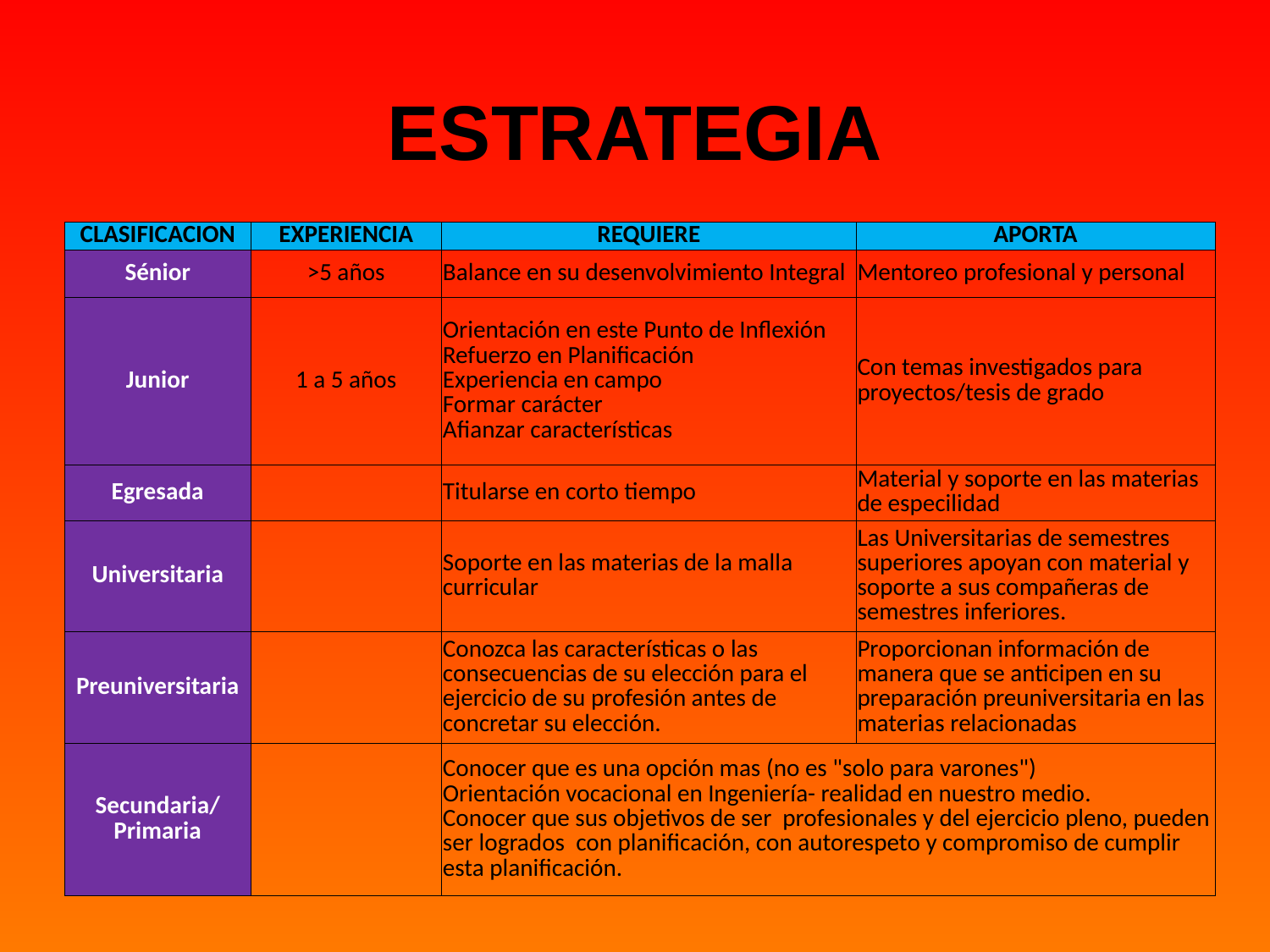

# ESTRATEGIA
| CLASIFICACION | EXPERIENCIA | REQUIERE | APORTA |
| --- | --- | --- | --- |
| Sénior | >5 años | Balance en su desenvolvimiento Integral | Mentoreo profesional y personal |
| Junior | 1 a 5 años | Orientación en este Punto de Inflexión Refuerzo en Planificación Experiencia en campo Formar carácter Afianzar características | Con temas investigados para proyectos/tesis de grado |
| Egresada |  | Titularse en corto tiempo | Material y soporte en las materias de especilidad |
| Universitaria |  | Soporte en las materias de la malla curricular | Las Universitarias de semestres superiores apoyan con material y soporte a sus compañeras de semestres inferiores. |
| Preuniversitaria |  | Conozca las características o las consecuencias de su elección para el ejercicio de su profesión antes de concretar su elección. | Proporcionan información de manera que se anticipen en su preparación preuniversitaria en las materias relacionadas |
| Secundaria/ Primaria |  | Conocer que es una opción mas (no es "solo para varones") Orientación vocacional en Ingeniería- realidad en nuestro medio. Conocer que sus objetivos de ser profesionales y del ejercicio pleno, pueden ser logrados con planificación, con autorespeto y compromiso de cumplir esta planificación. |  |